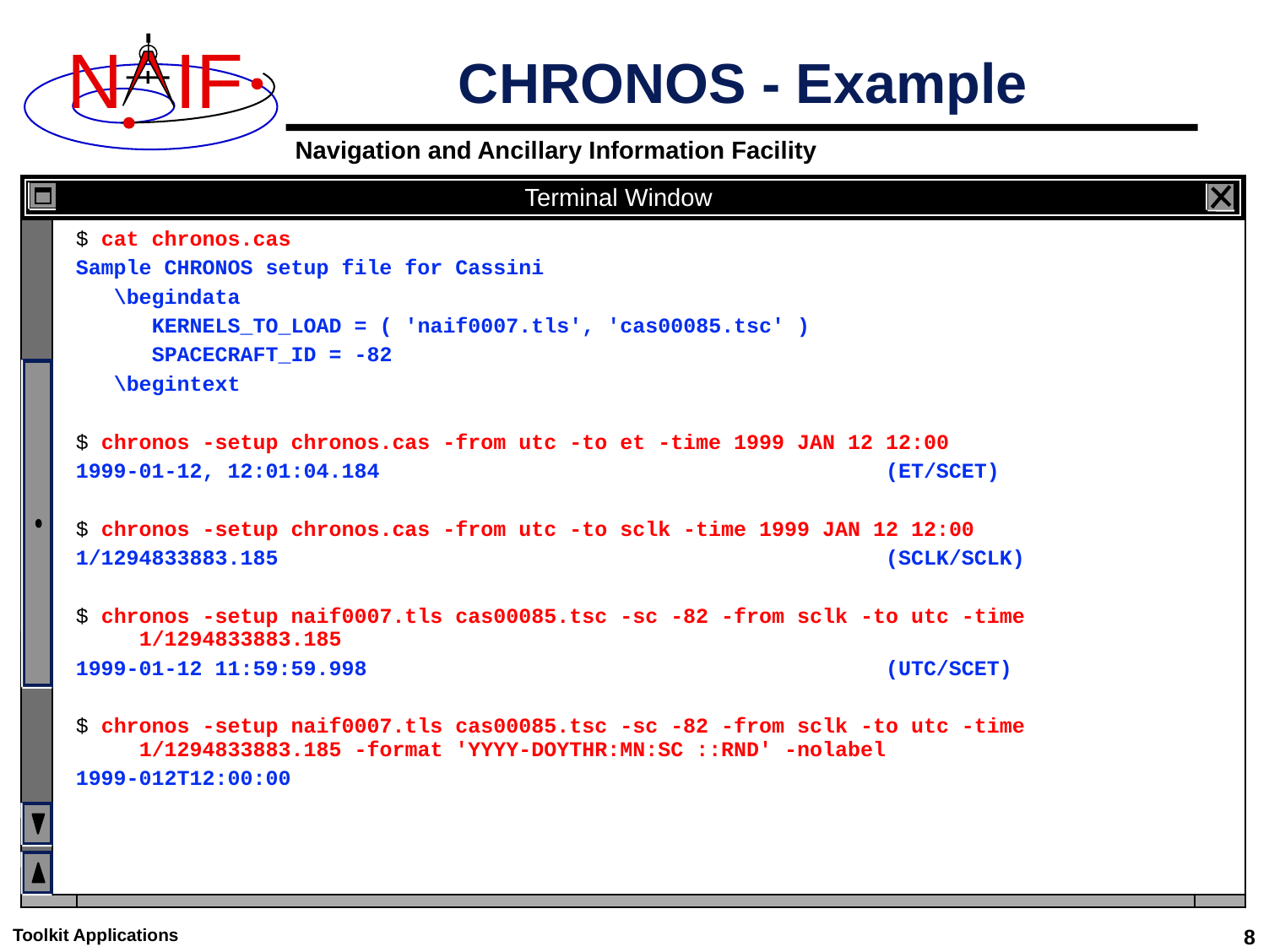

# CHRONOS - Example

Terminal Window

$ cat chronos.cas
Sample CHRONOS setup file for Cassini
   \begindata
      KERNELS_TO_LOAD = ( 'naif0007.tls', 'cas00085.tsc' )
      SPACECRAFT_ID = -82
   \begintext

$ chronos -setup chronos.cas -from utc -to et -time 1999 JAN 12 12:00
1999-01-12, 12:01:04.184                                        (ET/SCET)

$ chronos -setup chronos.cas -from utc -to sclk -time 1999 JAN 12 12:00
1/1294833883.185                                                (SCLK/SCLK)

$ chronos -setup naif0007.tls cas00085.tsc -sc -82 -from sclk -to utc -time 1/1294833883.185
1999-01-12 11:59:59.998                                         (UTC/SCET)

$ chronos -setup naif0007.tls cas00085.tsc -sc -82 -from sclk -to utc -time 1/1294833883.185 -format 'YYYY-DOYTHR:MN:SC ::RND' -nolabel
1999-012T12:00:00

Toolkit Applications
8